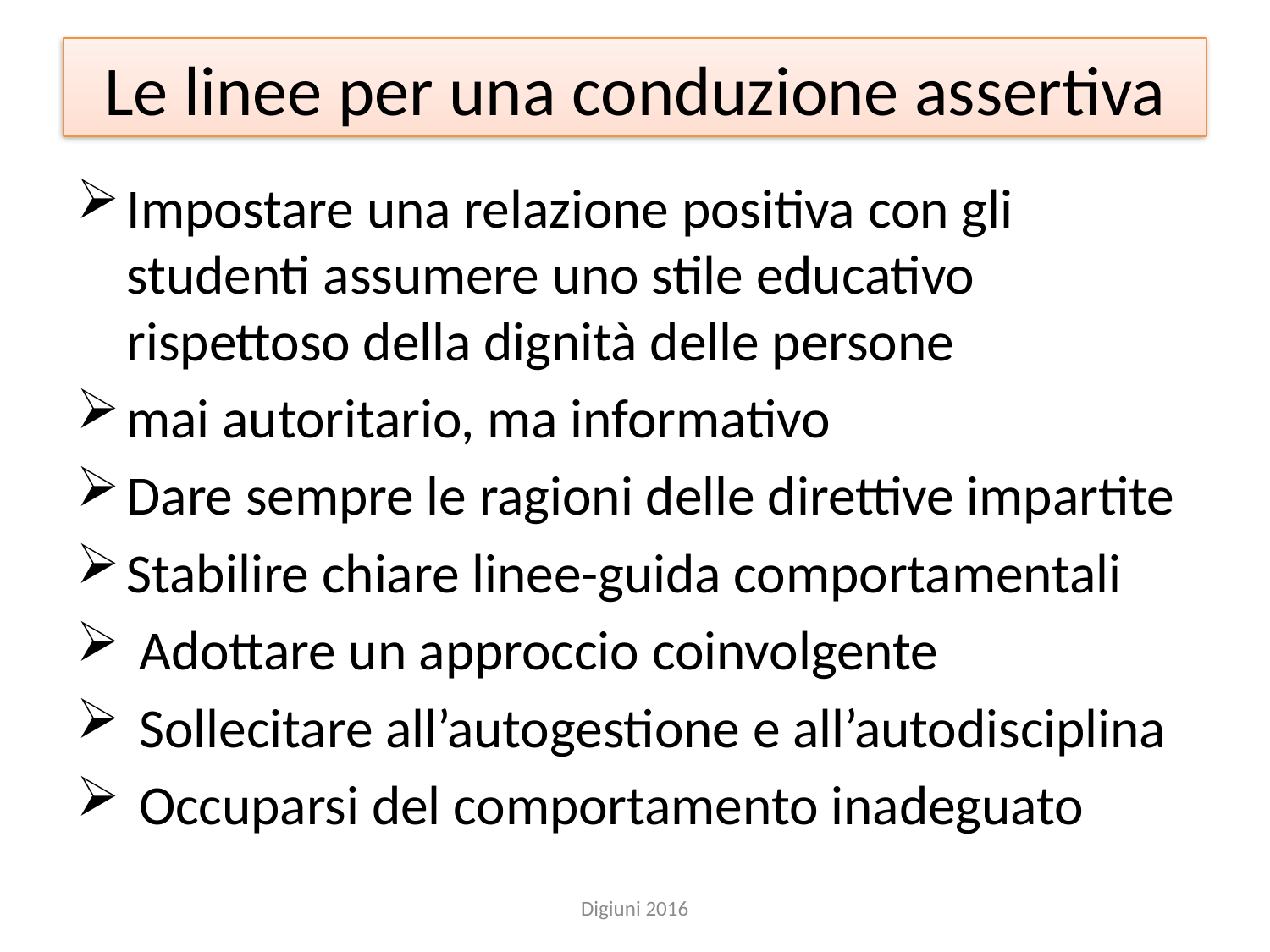

# Le linee per una conduzione assertiva
Impostare una relazione positiva con gli studenti assumere uno stile educativo rispettoso della dignità delle persone
mai autoritario, ma informativo
Dare sempre le ragioni delle direttive impartite
Stabilire chiare linee-guida comportamentali
 Adottare un approccio coinvolgente
 Sollecitare all’autogestione e all’autodisciplina
 Occuparsi del comportamento inadeguato
Digiuni 2016